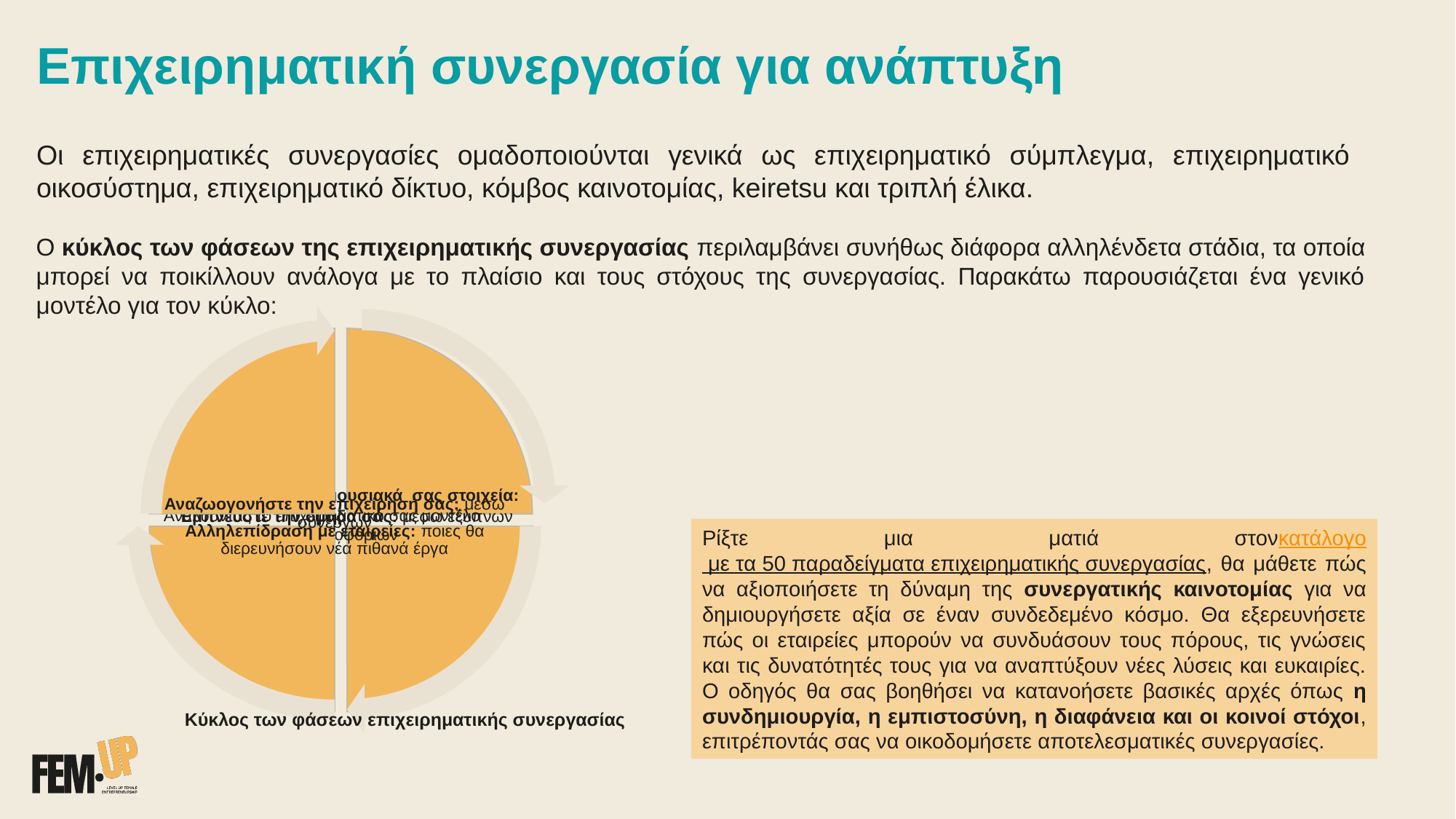

Επιχειρηματική συνεργασία για ανάπτυξη
Οι επιχειρηματικές συνεργασίες ομαδοποιούνται γενικά ως επιχειρηματικό σύμπλεγμα, επιχειρηματικό οικοσύστημα, επιχειρηματικό δίκτυο, κόμβος καινοτομίας, keiretsu και τριπλή έλικα.
Ο κύκλος των φάσεων της επιχειρηματικής συνεργασίας περιλαμβάνει συνήθως διάφορα αλληλένδετα στάδια, τα οποία μπορεί να ποικίλλουν ανάλογα με το πλαίσιο και τους στόχους της συνεργασίας. Παρακάτω παρουσιάζεται ένα γενικό μοντέλο για τον κύκλο:
Προσδιορίστε τα περιουσιακά  σας στοιχεία: Αναλύοντας το επιχειρηματικό σας μοντέλο

Εμπνεύστε την ομάδα σας: μέσω έξυπνων πληροφοριών

Αλληλεπίδραση με εταιρείες: ποιες θα διερευνήσουν νέα πιθανά έργα
Αναζωογονήστε την επιχείρησή σας: μέσω συνέργων
Ρίξτε μια ματιά στονκατάλογο με τα 50 παραδείγματα επιχειρηματικής συνεργασίας, θα μάθετε πώς να αξιοποιήσετε τη δύναμη της συνεργατικής καινοτομίας για να δημιουργήσετε αξία σε έναν συνδεδεμένο κόσμο. Θα εξερευνήσετε πώς οι εταιρείες μπορούν να συνδυάσουν τους πόρους, τις γνώσεις και τις δυνατότητές τους για να αναπτύξουν νέες λύσεις και ευκαιρίες. Ο οδηγός θα σας βοηθήσει να κατανοήσετε βασικές αρχές όπως η συνδημιουργία, η εμπιστοσύνη, η διαφάνεια και οι κοινοί στόχοι, επιτρέποντάς σας να οικοδομήσετε αποτελεσματικές συνεργασίες.
Κύκλος των φάσεων επιχειρηματικής συνεργασίας